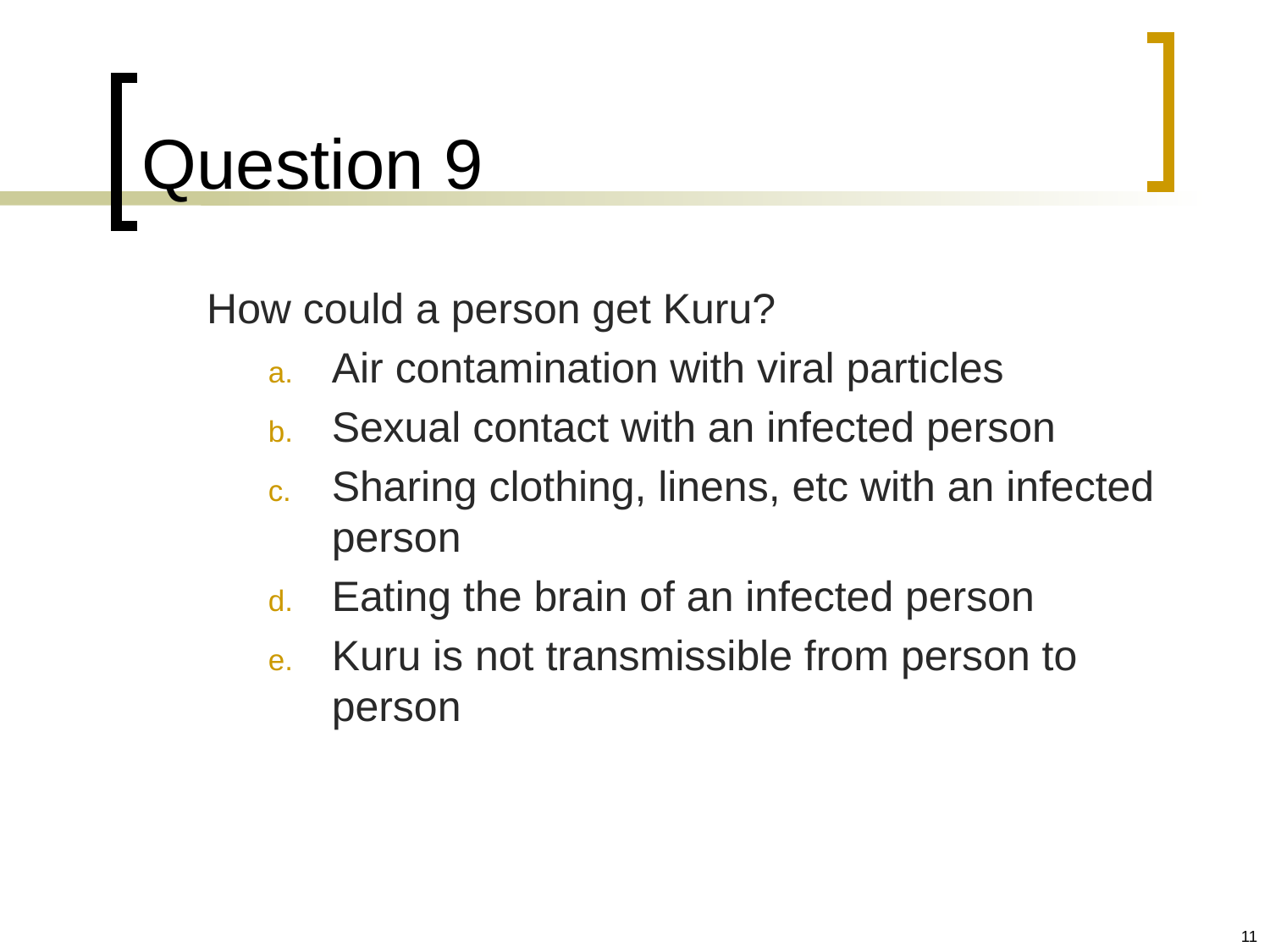

# Question 9
	How could a person get Kuru?
Air contamination with viral particles
Sexual contact with an infected person
Sharing clothing, linens, etc with an infected person
Eating the brain of an infected person
Kuru is not transmissible from person to person